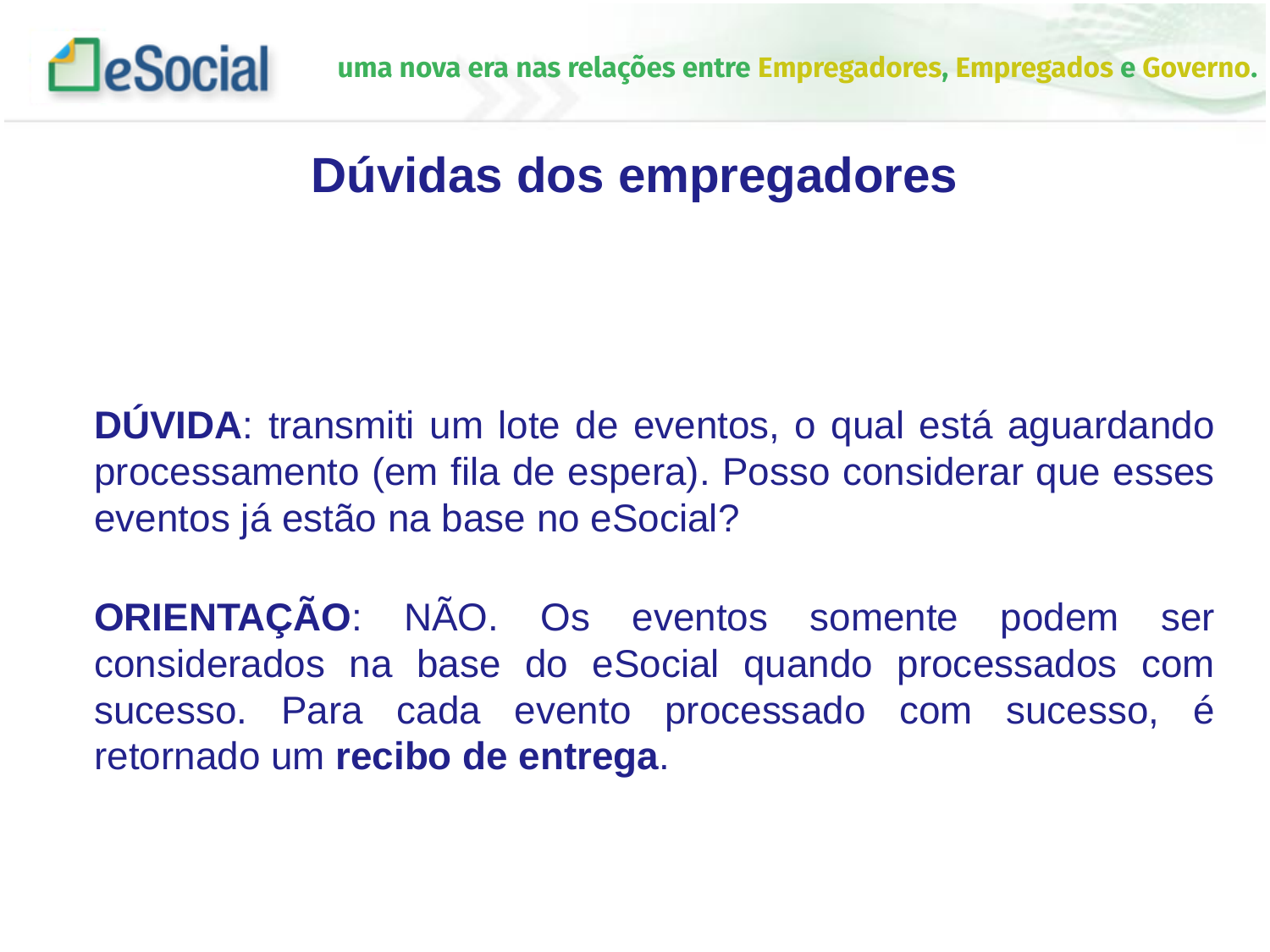

Dúvidas dos empregadores
DÚVIDA: transmiti um lote de eventos, o qual está aguardando processamento (em fila de espera). Posso considerar que esses eventos já estão na base no eSocial?

ORIENTAÇÃO: NÃO. Os eventos somente podem ser considerados na base do eSocial quando processados com sucesso. Para cada evento processado com sucesso, é retornado um recibo de entrega.